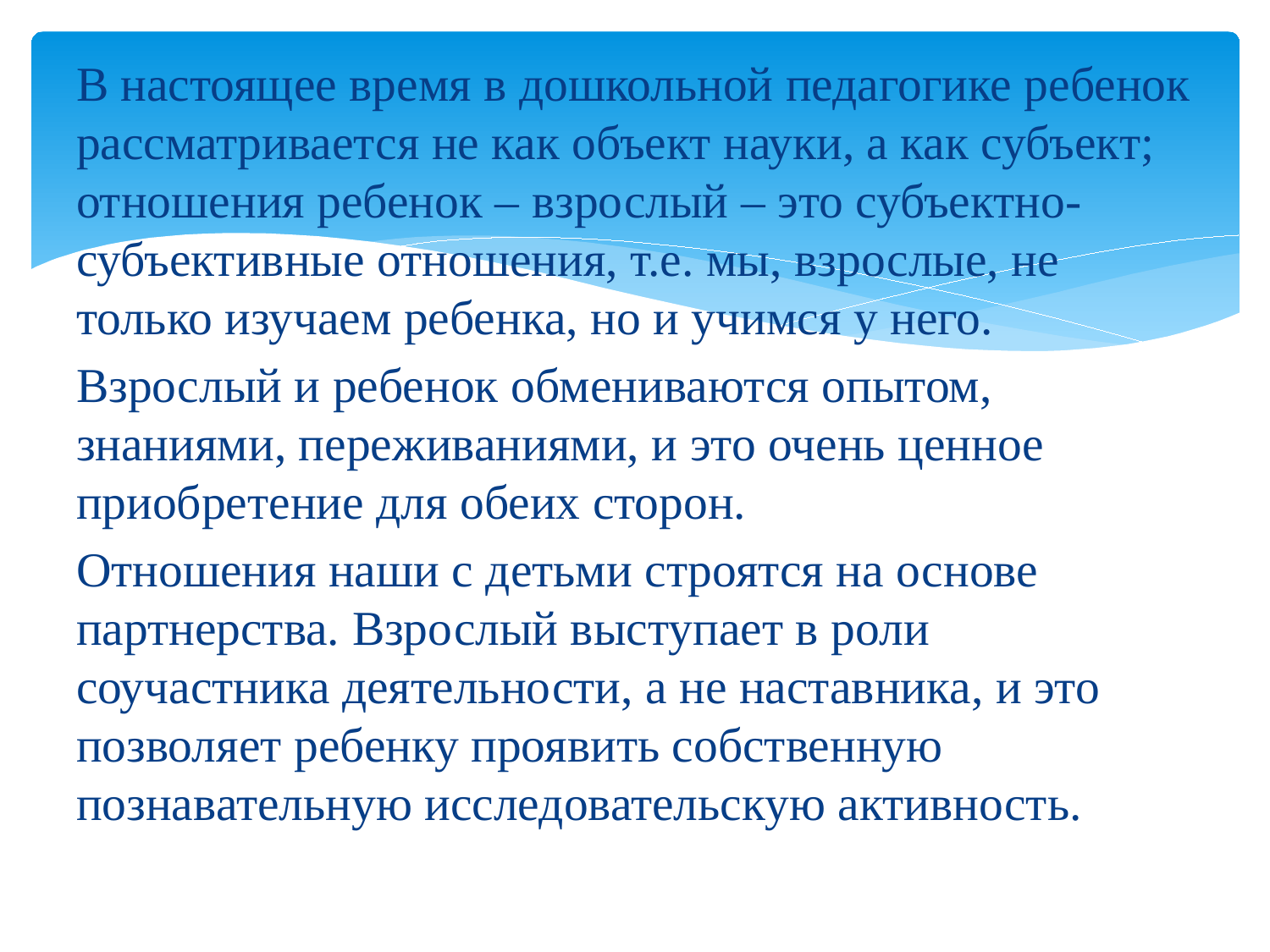

В настоящее время в дошкольной педагогике ребенок рассматривается не как объект науки, а как субъект; отношения ребенок – взрослый – это субъектно-субъективные отношения, т.е. мы, взрослые, не только изучаем ребенка, но и учимся у него.
Взрослый и ребенок обмениваются опытом, знаниями, переживаниями, и это очень ценное приобретение для обеих сторон.
Отношения наши с детьми строятся на основе партнерства. Взрослый выступает в роли соучастника деятельности, а не наставника, и это позволяет ребенку проявить собственную познавательную исследовательскую активность.